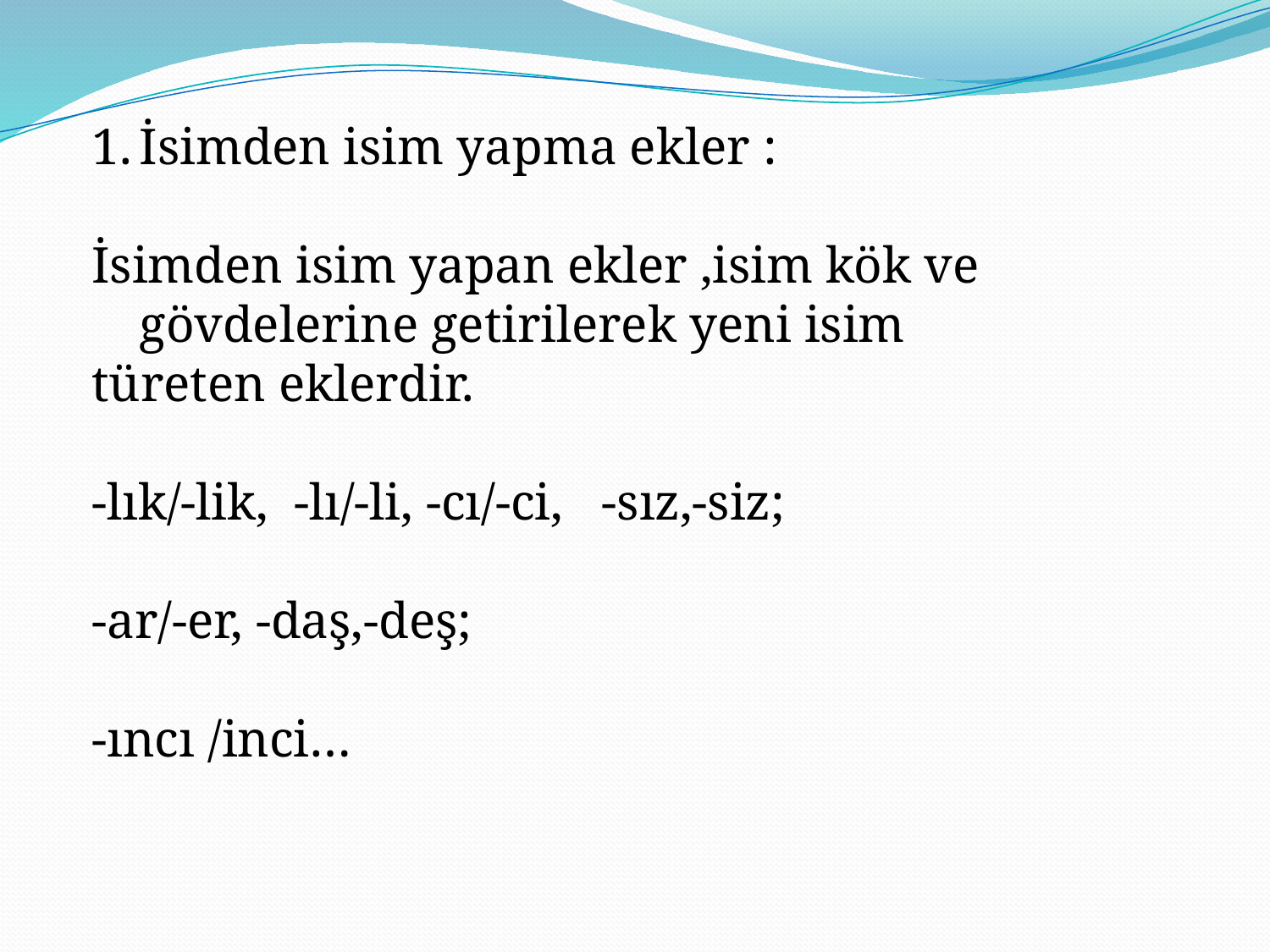

İsimden isim yapma ekler :

İsimden isim yapan ekler ,isim kök ve gövdelerine getirilerek yeni isim
türeten eklerdir.

-lık/-lik,  -lı/-li, -cı/-ci,   -sız,-siz;

-ar/-er, -daş,-deş;

-ıncı /inci…